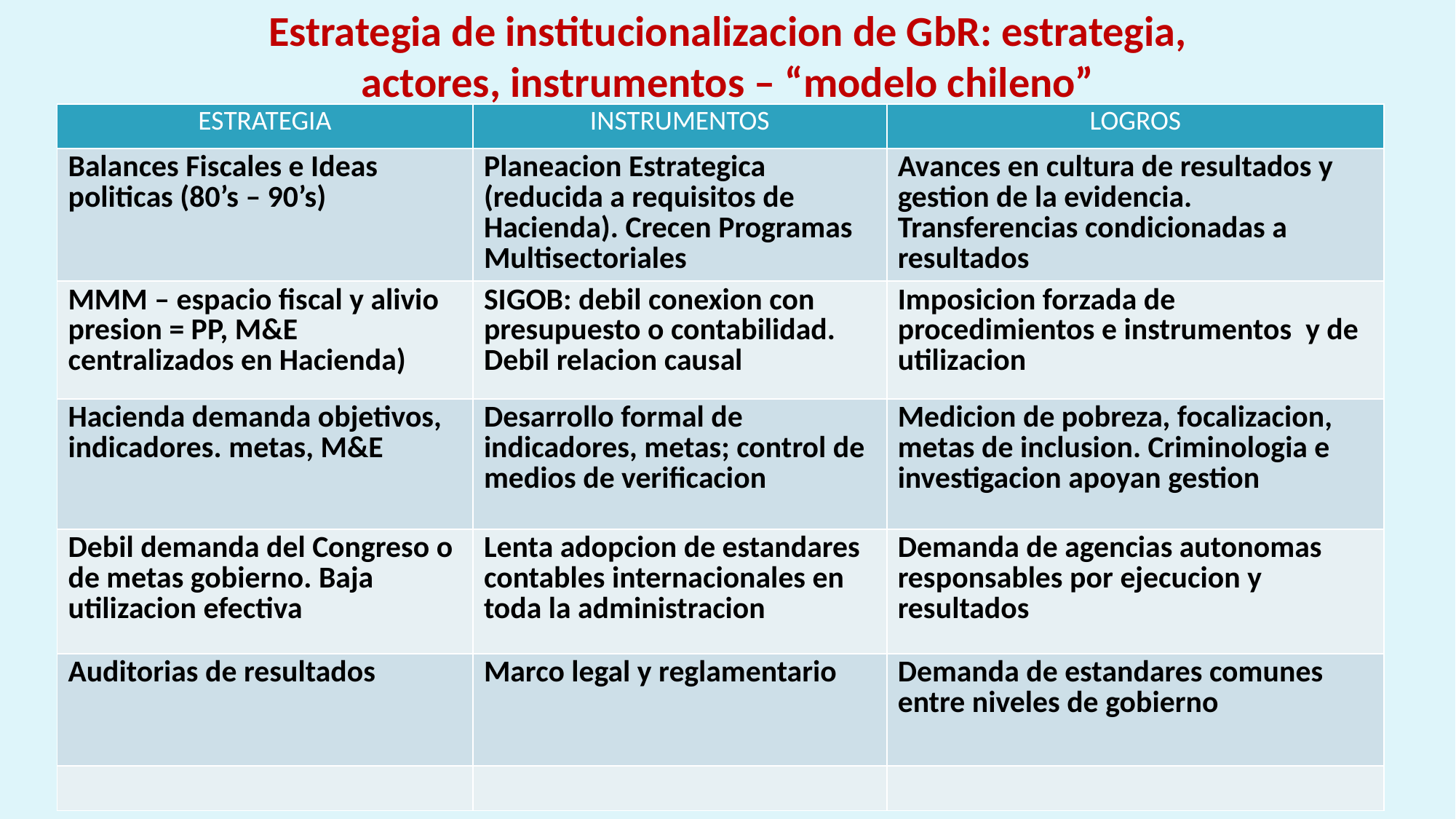

# Estrategia de institucionalizacion de GbR: estrategia, actores, instrumentos – “modelo chileno”
| ESTRATEGIA | INSTRUMENTOS | LOGROS |
| --- | --- | --- |
| Balances Fiscales e Ideas politicas (80’s – 90’s) | Planeacion Estrategica (reducida a requisitos de Hacienda). Crecen Programas Multisectoriales | Avances en cultura de resultados y gestion de la evidencia. Transferencias condicionadas a resultados |
| MMM – espacio fiscal y alivio presion = PP, M&E centralizados en Hacienda) | SIGOB: debil conexion con presupuesto o contabilidad. Debil relacion causal | Imposicion forzada de procedimientos e instrumentos y de utilizacion |
| Hacienda demanda objetivos, indicadores. metas, M&E | Desarrollo formal de indicadores, metas; control de medios de verificacion | Medicion de pobreza, focalizacion, metas de inclusion. Criminologia e investigacion apoyan gestion |
| Debil demanda del Congreso o de metas gobierno. Baja utilizacion efectiva | Lenta adopcion de estandares contables internacionales en toda la administracion | Demanda de agencias autonomas responsables por ejecucion y resultados |
| Auditorias de resultados | Marco legal y reglamentario | Demanda de estandares comunes entre niveles de gobierno |
|  |  |  |